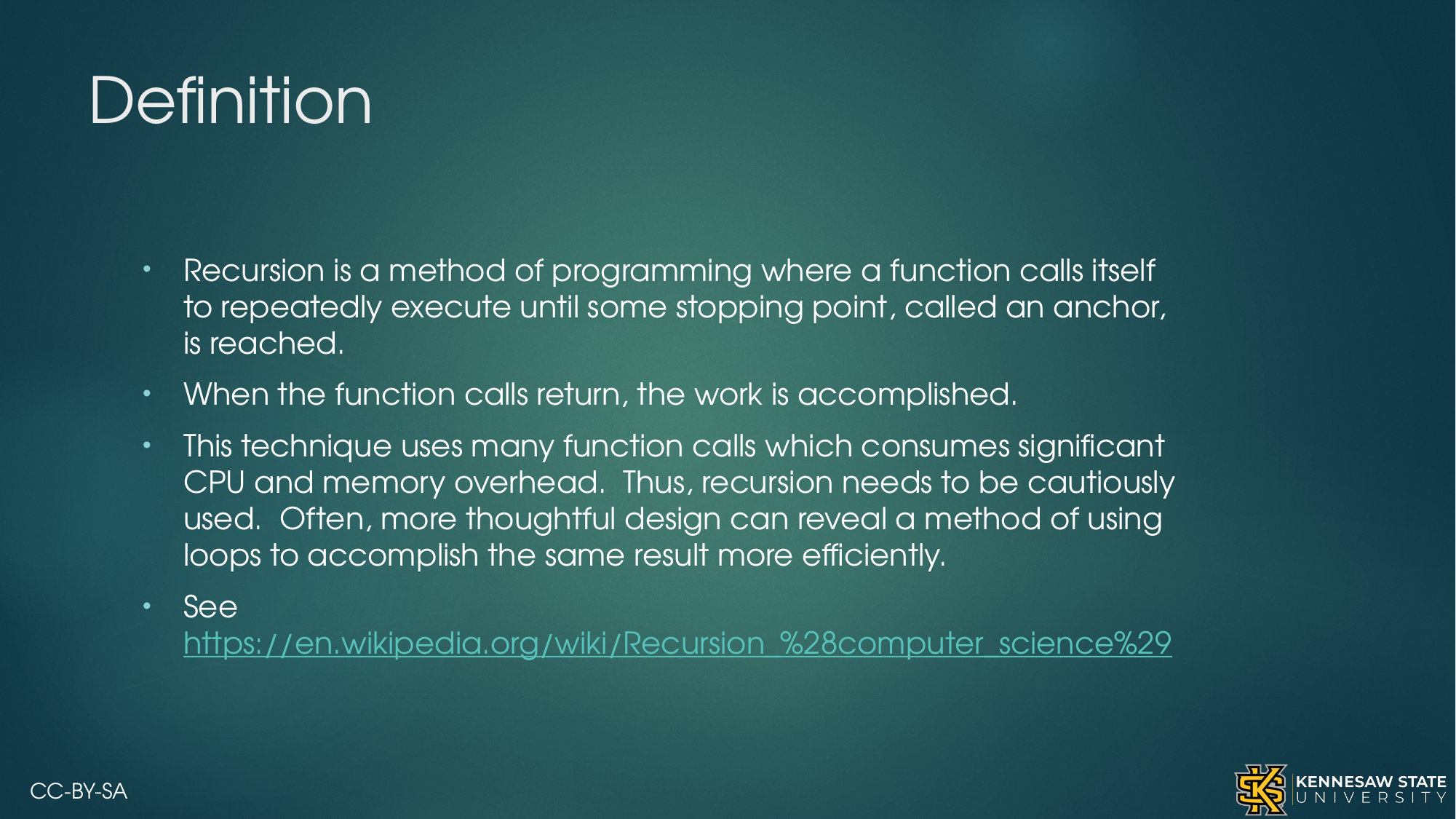

# Definition
Recursion is a method of programming where a function calls itself to repeatedly execute until some stopping point, called an anchor, is reached.
When the function calls return, the work is accomplished.
This technique uses many function calls which consumes significant CPU and memory overhead.  Thus, recursion needs to be cautiously used.  Often, more thoughtful design can reveal a method of using loops to accomplish the same result more efficiently.
See https://en.wikipedia.org/wiki/Recursion_%28computer_science%29